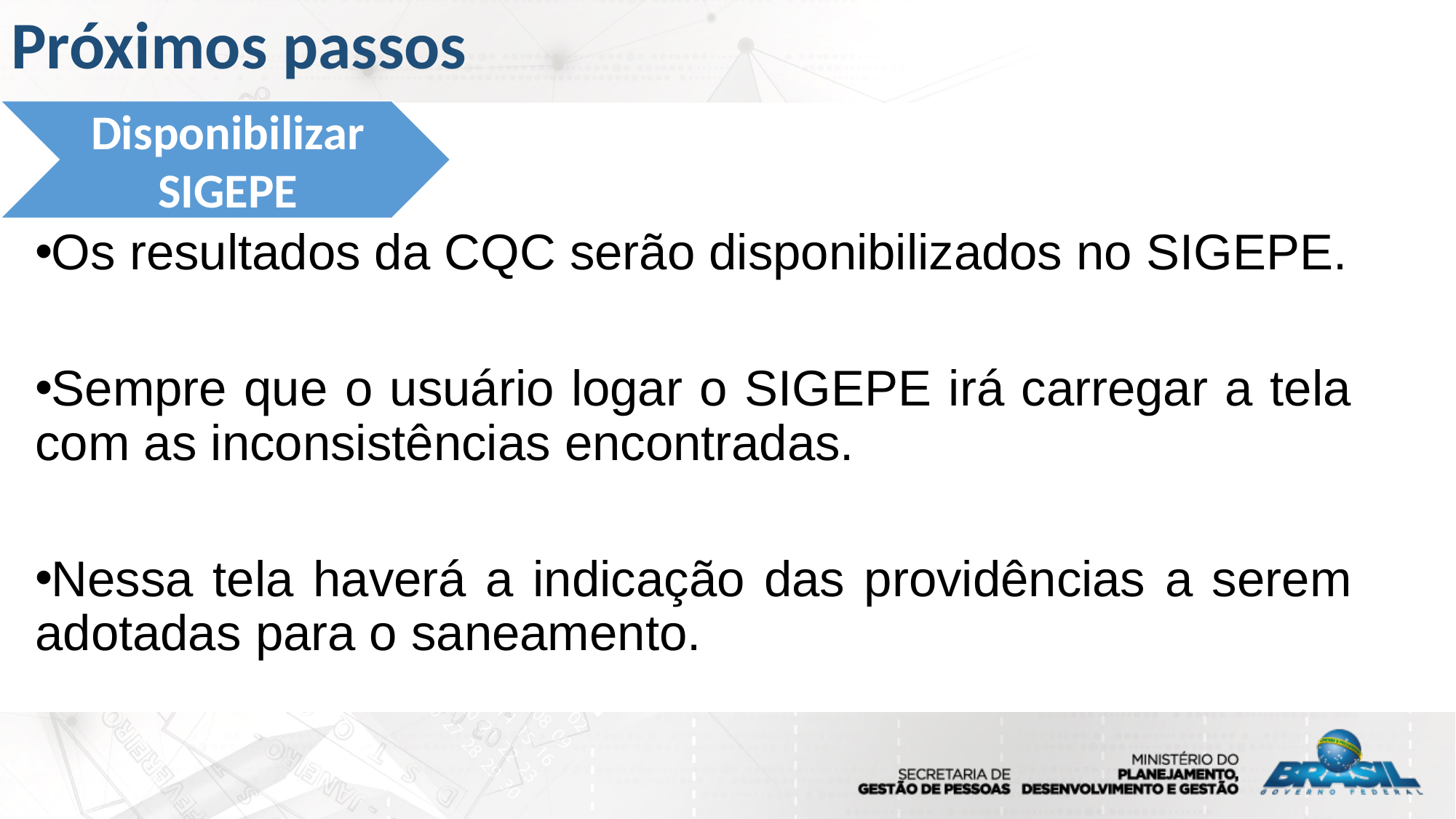

Próximos passos

Disponibilizar SIGEPE

Os resultados da CQC serão disponibilizados no SIGEPE.

Sempre que o usuário logar o SIGEPE irá carregar a tela com as inconsistências encontradas.

Nessa tela haverá a indicação das providências a serem adotadas para o saneamento.